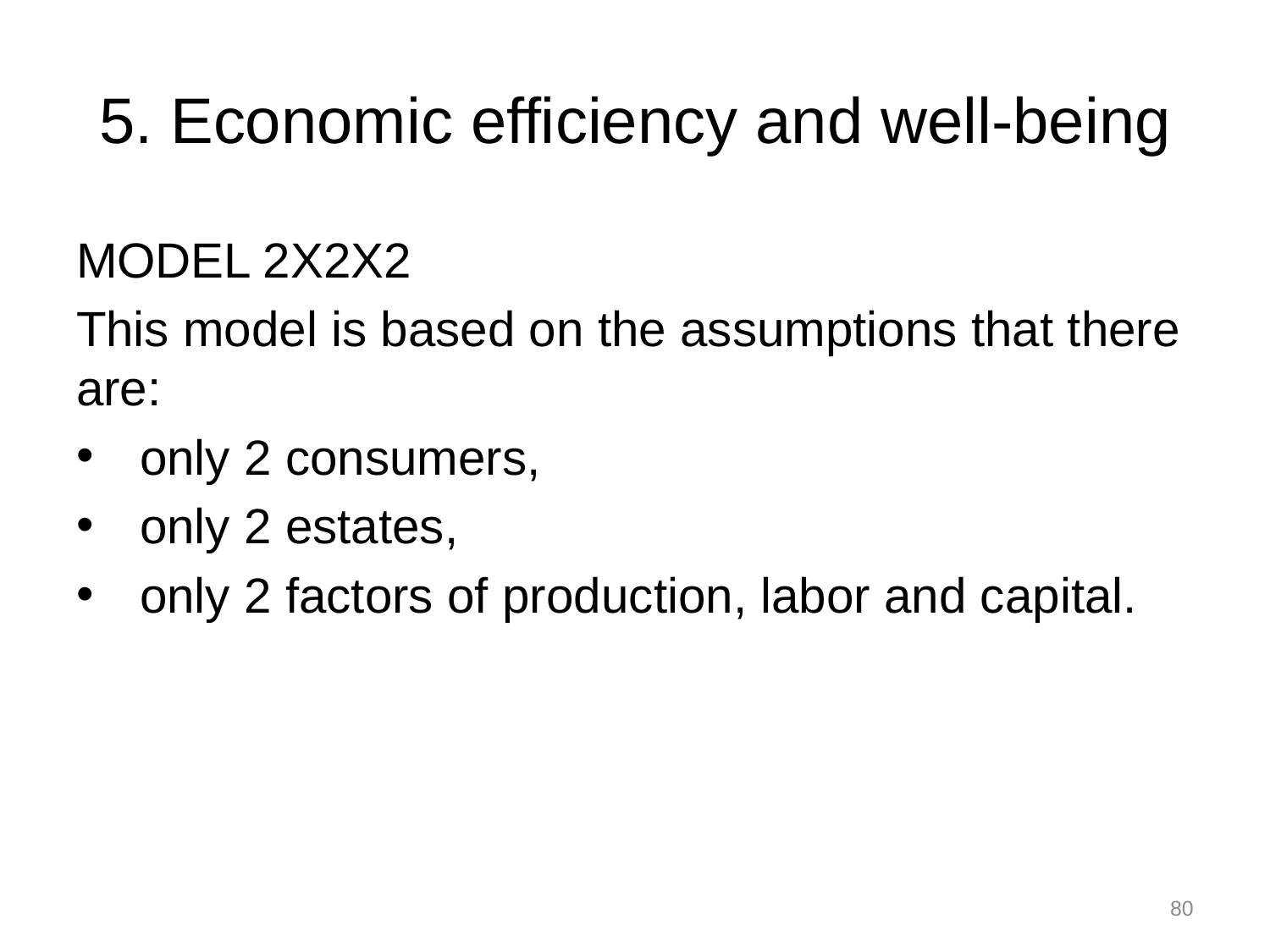

# 5. Economic efficiency and well-being
MODEL 2X2X2
This model is based on the assumptions that there are:
only 2 consumers,
only 2 estates,
only 2 factors of production, labor and capital.
80